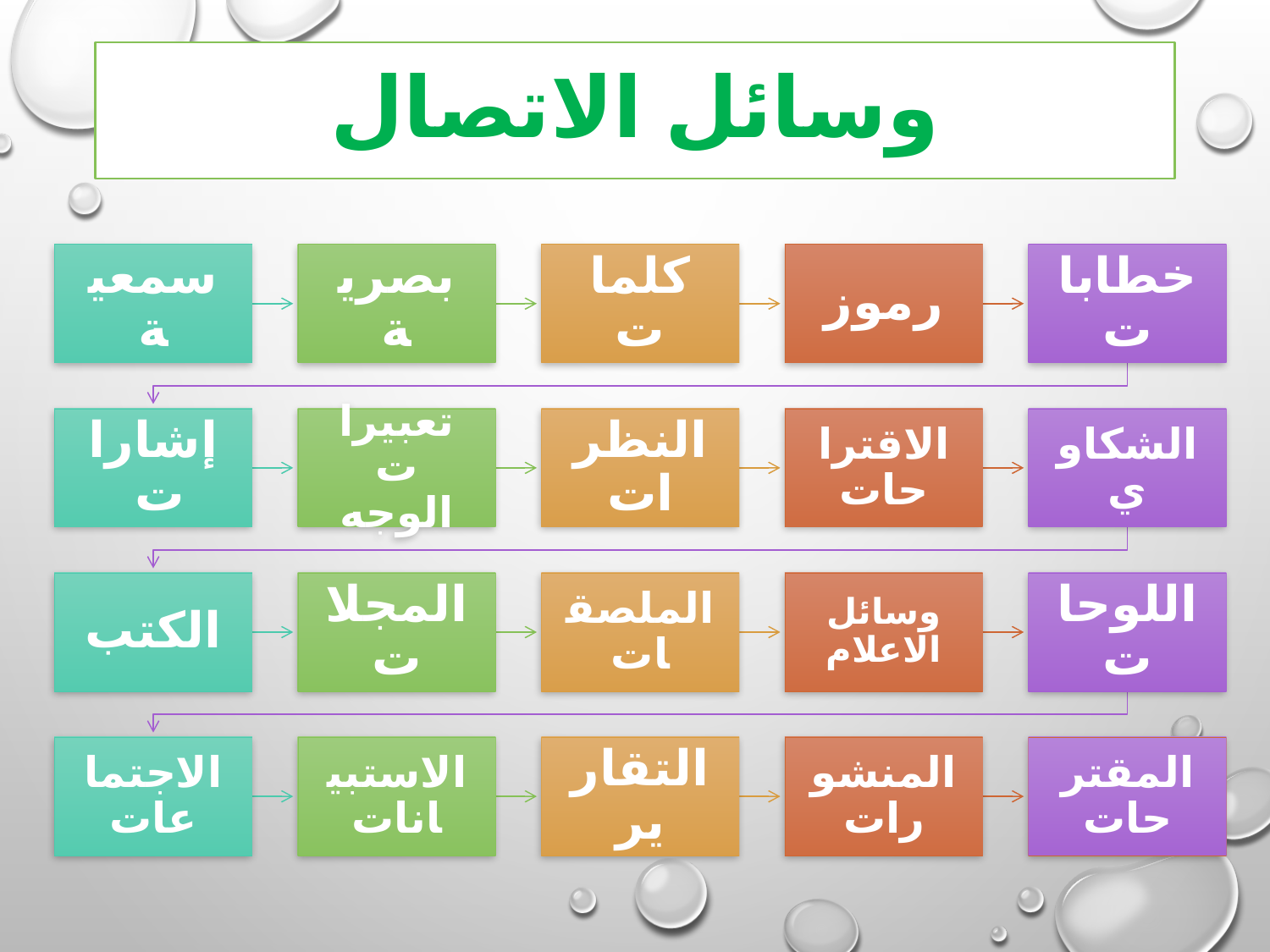

# وسائل الاتصال

سمعية

بصرية

كلمات

رموز

خطابات

إشارات

تعبيرات الوجه

النظرات

الاقتراحات

الشكاوي

الكتب

المجلات

الملصقات

وسائل الاعلام

اللوحات

الاجتماعات

الاستبيانات

التقارير

المنشورات
المقترحات